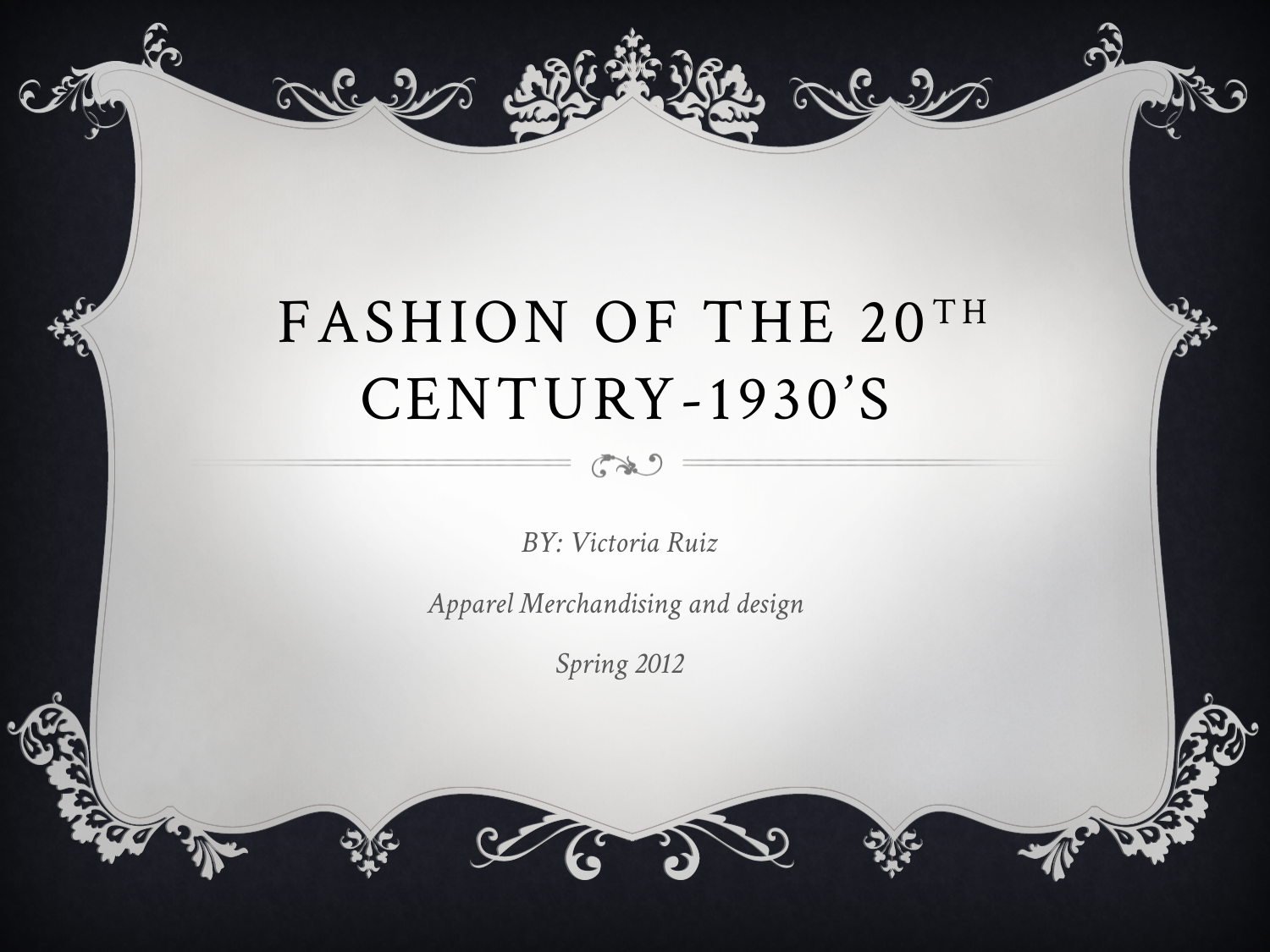

# Fashion of the 20th century-1930’s
BY: Victoria Ruiz
Apparel Merchandising and design
Spring 2012